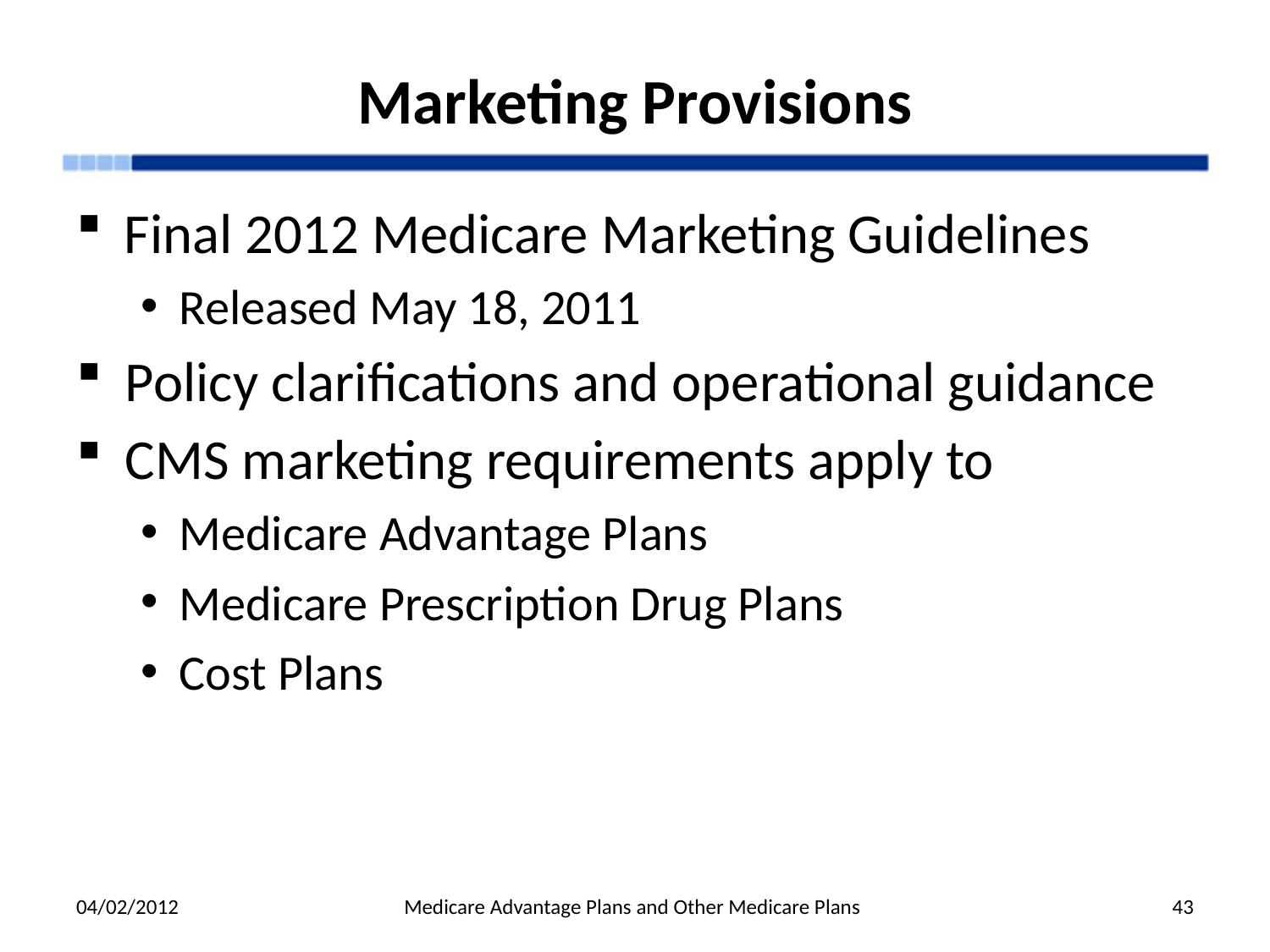

# Marketing Provisions
Final 2012 Medicare Marketing Guidelines
Released May 18, 2011
Policy clarifications and operational guidance
CMS marketing requirements apply to
Medicare Advantage Plans
Medicare Prescription Drug Plans
Cost Plans

04/02/2012
Medicare Advantage Plans and Other Medicare Plans
43